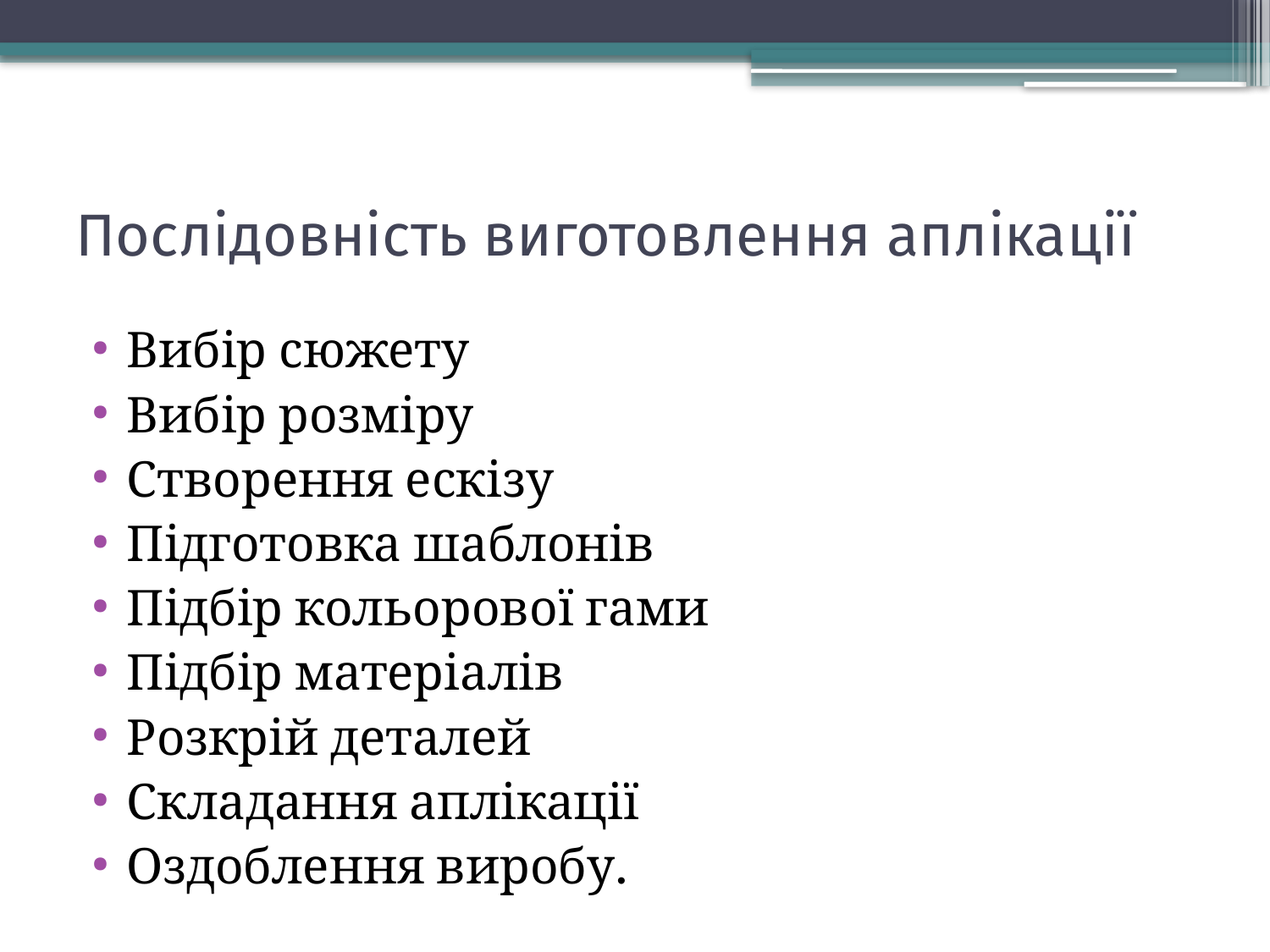

# Послідовність виготовлення аплікації
Вибір сюжету
Вибір розміру
Створення ескізу
Підготовка шаблонів
Підбір кольорової гами
Підбір матеріалів
Розкрій деталей
Складання аплікації
Оздоблення виробу.